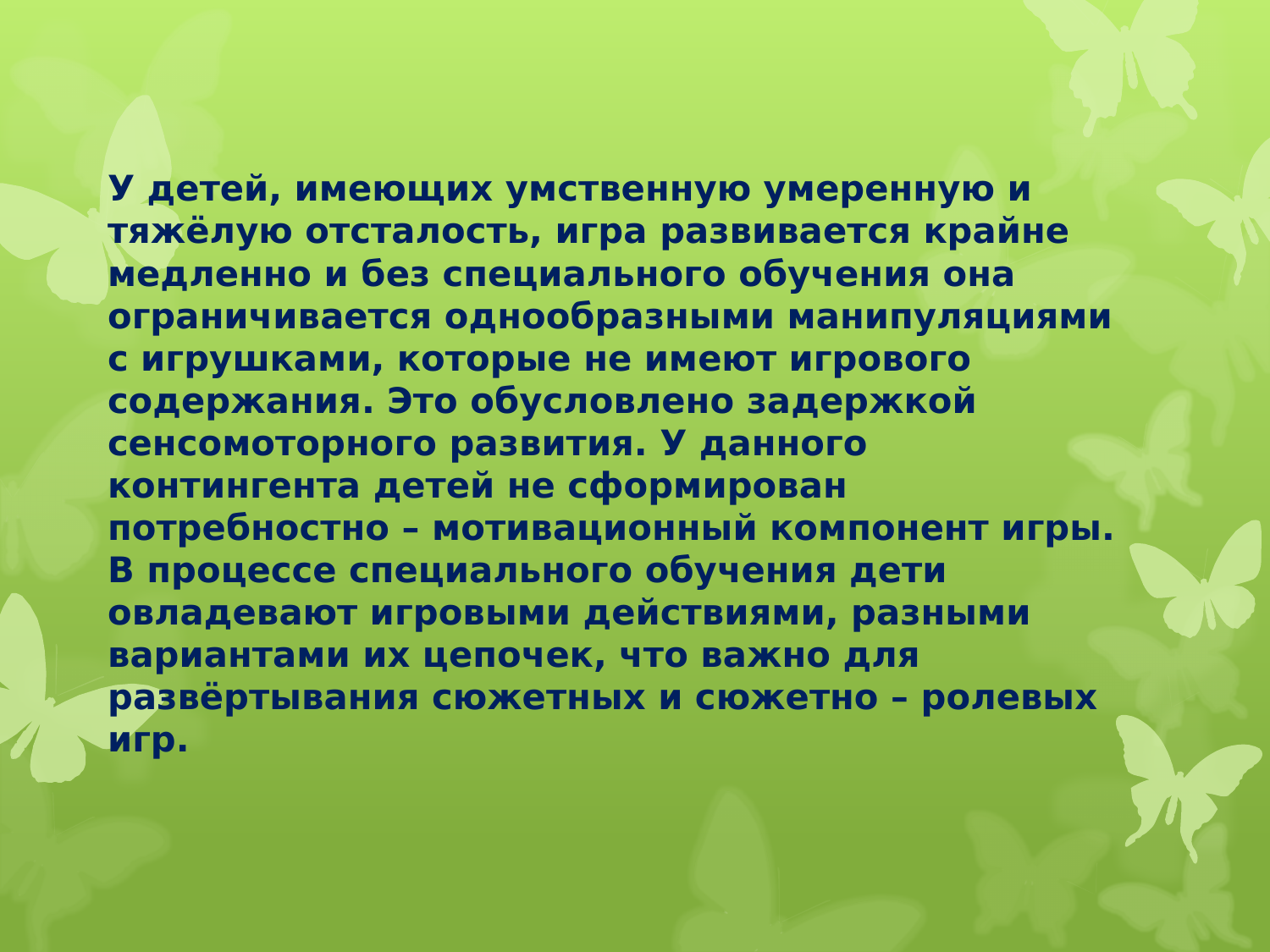

# У детей, имеющих умственную умеренную и тяжёлую отсталость, игра развивается крайне медленно и без специального обучения она ограничивается однообразными манипуляциями с игрушками, которые не имеют игрового содержания. Это обусловлено задержкой сенсомоторного развития. У данного контингента детей не сформирован потребностно – мотивационный компонент игры. В процессе специального обучения дети овладевают игровыми действиями, разными вариантами их цепочек, что важно для развёртывания сюжетных и сюжетно – ролевых игр.